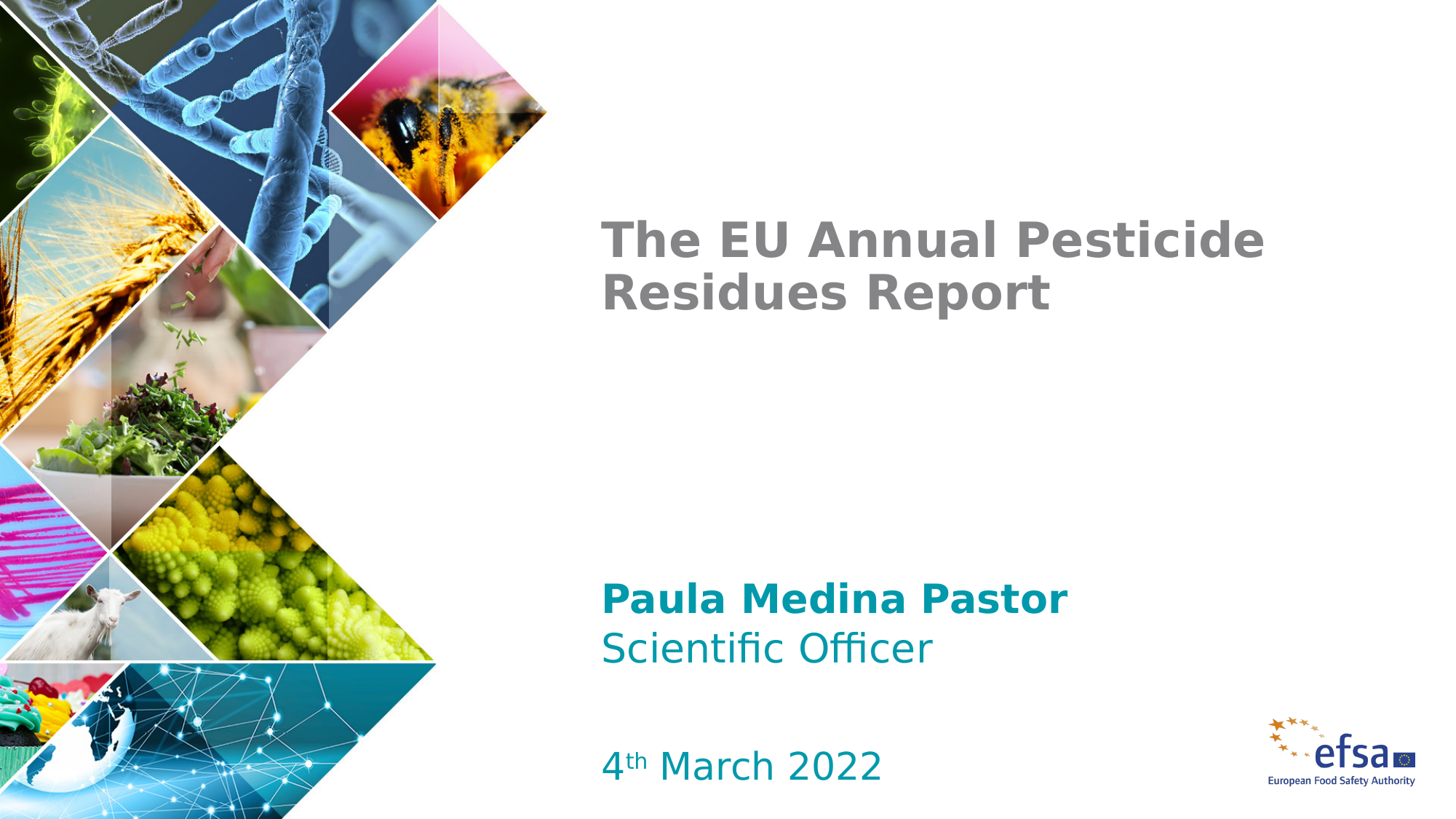

# The EU Annual Pesticide Residues Report
Paula Medina Pastor
Scientific Officer
4th March 2022